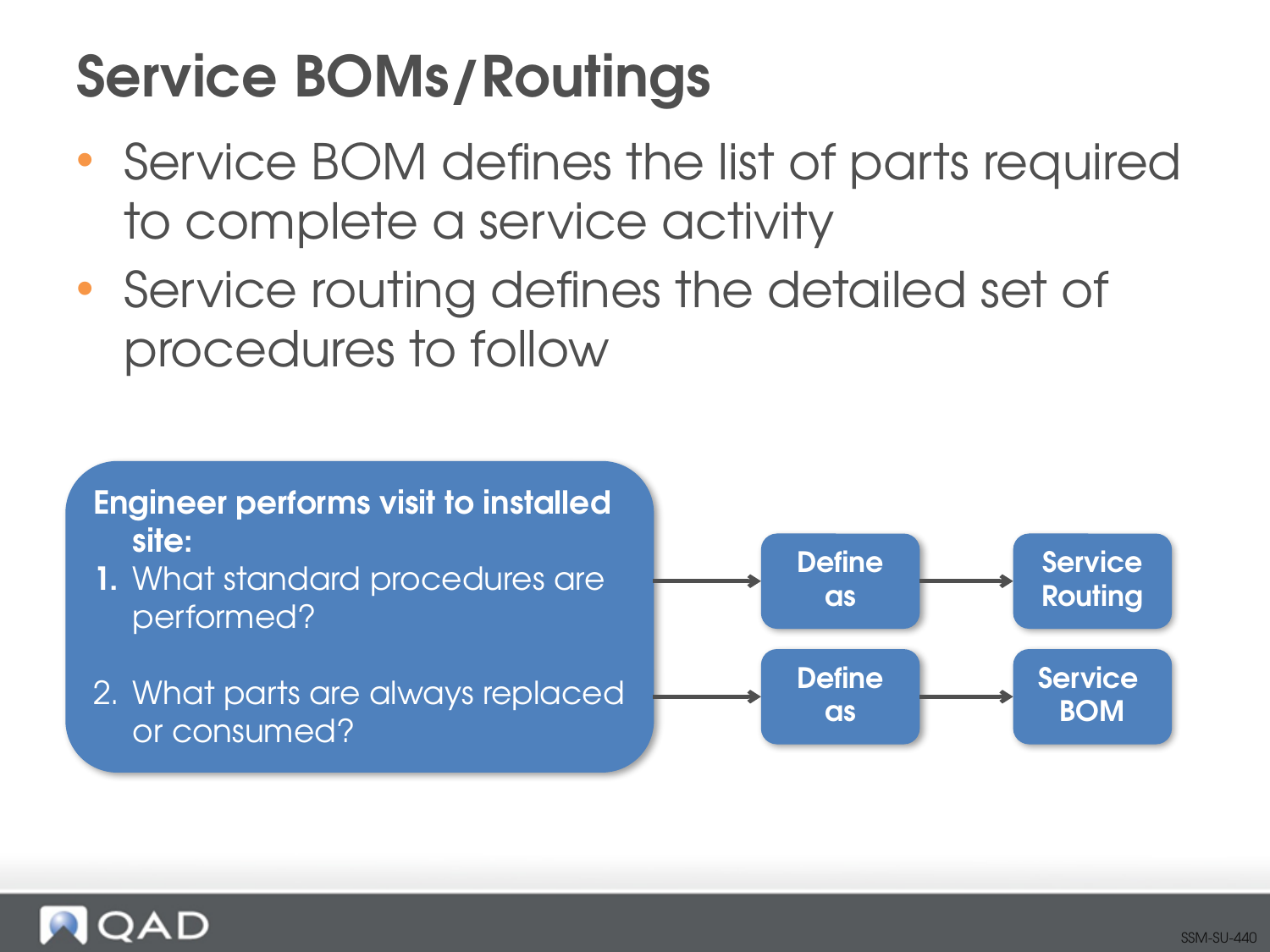

# Service BOMs/Routings
Service BOM defines the list of parts required to complete a service activity
Service routing defines the detailed set of procedures to follow
Engineer performs visit to installed site:
1.	What standard procedures are performed?

2.	What parts are always replaced or consumed?
Define as
Service
Routing

Define as
Service
BOM

SSM-SU-440